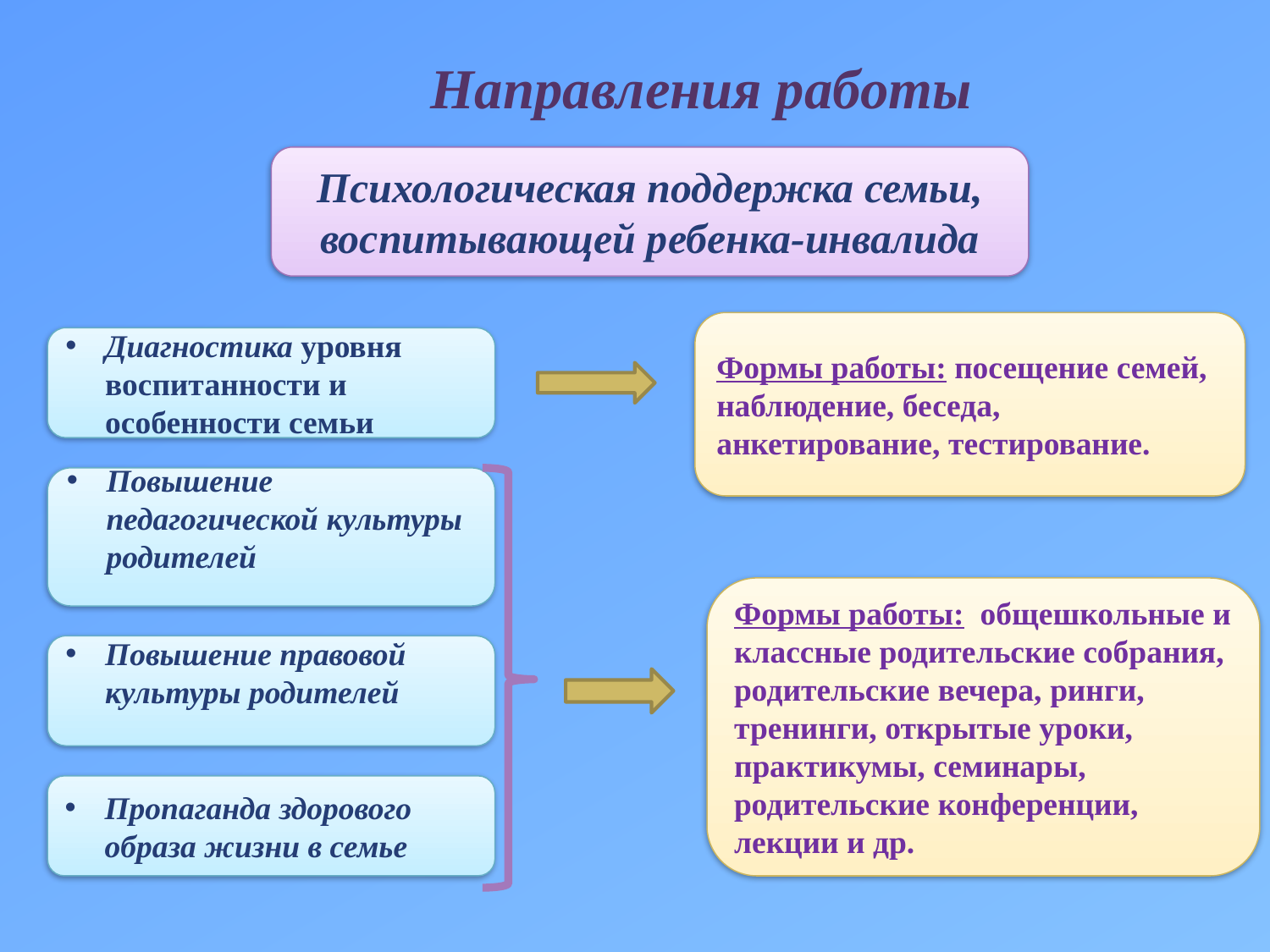

Направления работы
Психологическая поддержка семьи, воспитывающей ребенка-инвалида
Формы работы: посещение семей, наблюдение, беседа, анкетирование, тестирование.
Диагностика уровня воспитанности и особенности семьи

Повышение педагогической культуры родителей

Формы работы:  общешкольные и классные родительские собрания, родительские вечера, ринги, тренинги, открытые уроки, практикумы, семинары, родительские конференции, лекции и др.
Повышение правовой культуры родителей

Пропаганда здорового образа жизни в семье